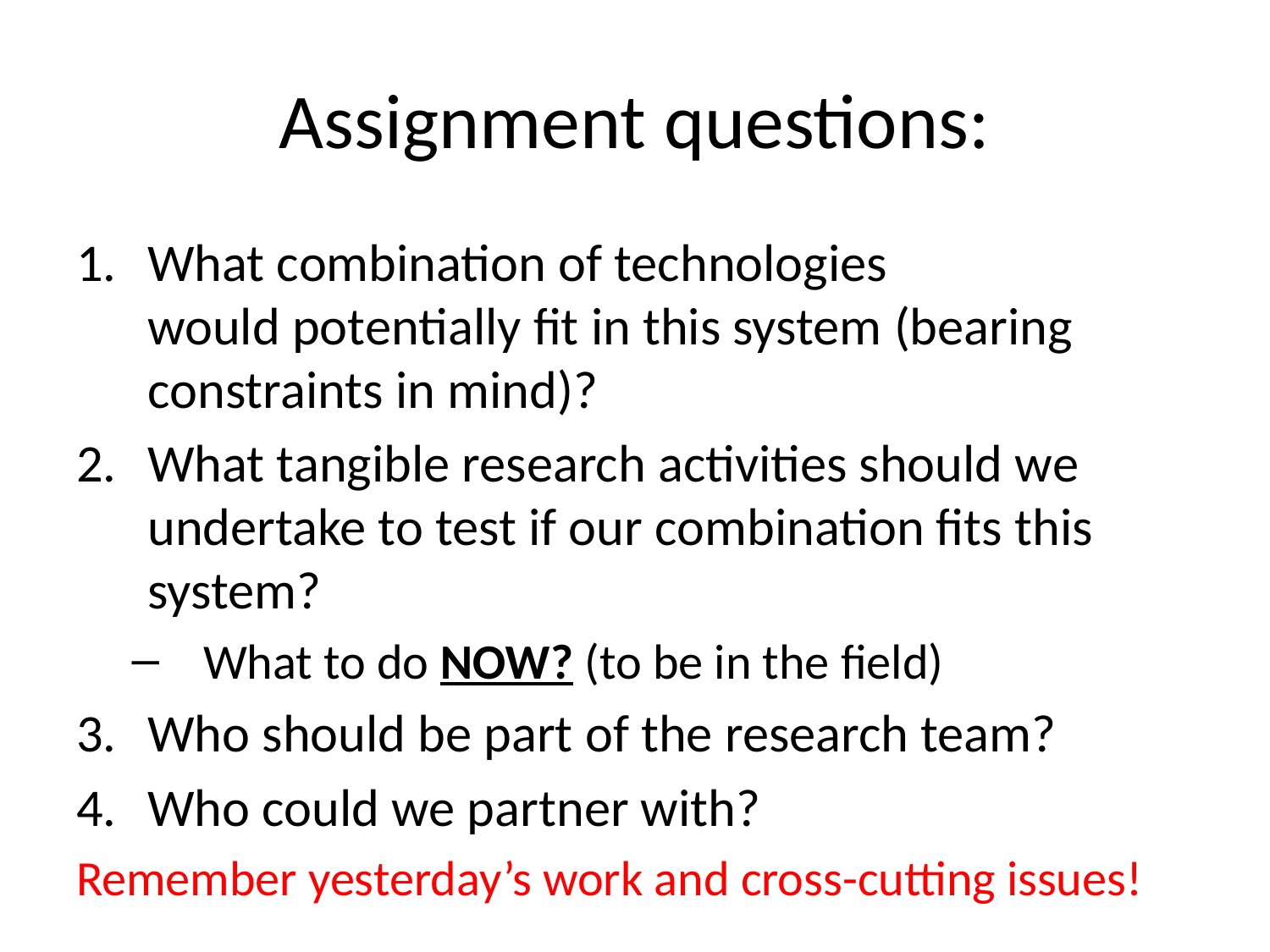

# Assignment questions:
What combination of technologies
would potentially fit in this system (bearing constraints in mind)?
What tangible research activities should we undertake to test if our combination fits this system?
What to do NOW? (to be in the field)
Who should be part of the research team?
Who could we partner with?
Remember yesterday’s work and cross-cutting issues!